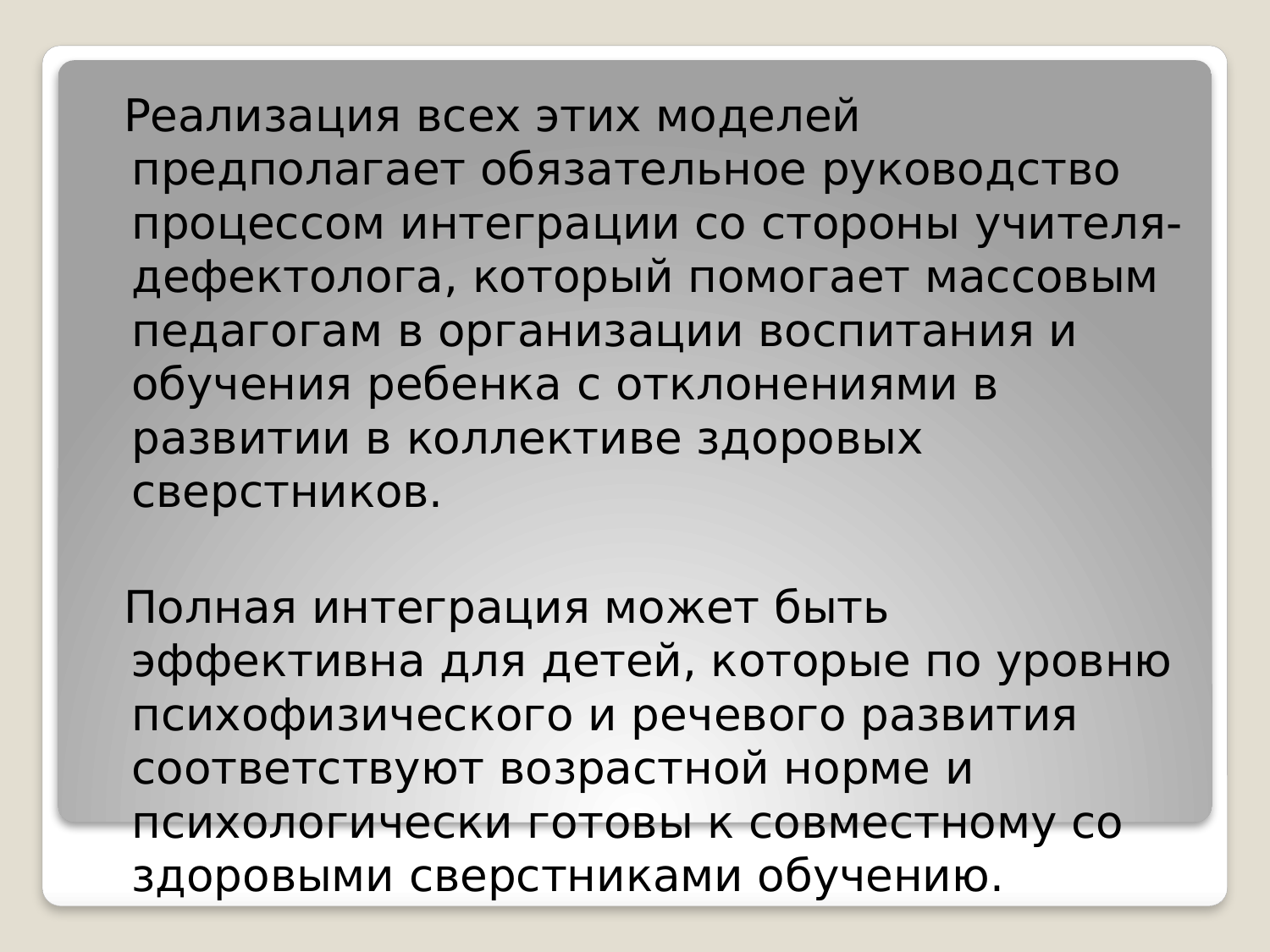

Реализация всех этих моделей предполагает обязательное руководство процессом интеграции со стороны учителя-дефектолога, который помогает массовым педагогам в организации воспитания и обучения ребенка с отклонениями в развитии в коллективе здоровых сверстников.

  Полная интеграция может быть эффективна для детей, которые по уровню психофизического и речевого развития соответствуют возрастной норме и психологически готовы к совместному со здоровыми сверстниками обучению.